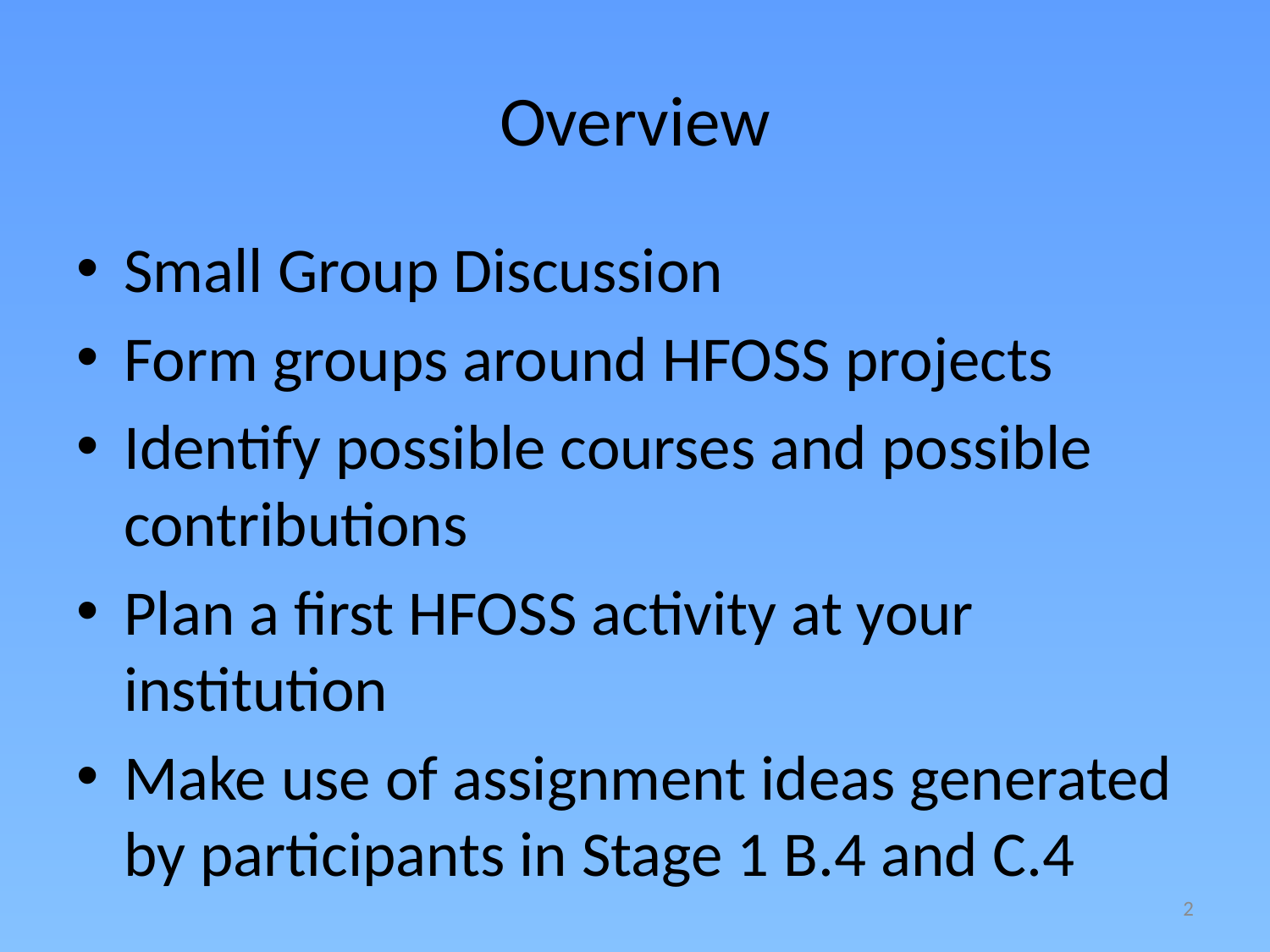

# Overview
Small Group Discussion
Form groups around HFOSS projects
Identify possible courses and possible contributions
Plan a first HFOSS activity at your institution
Make use of assignment ideas generated by participants in Stage 1 B.4 and C.4
2